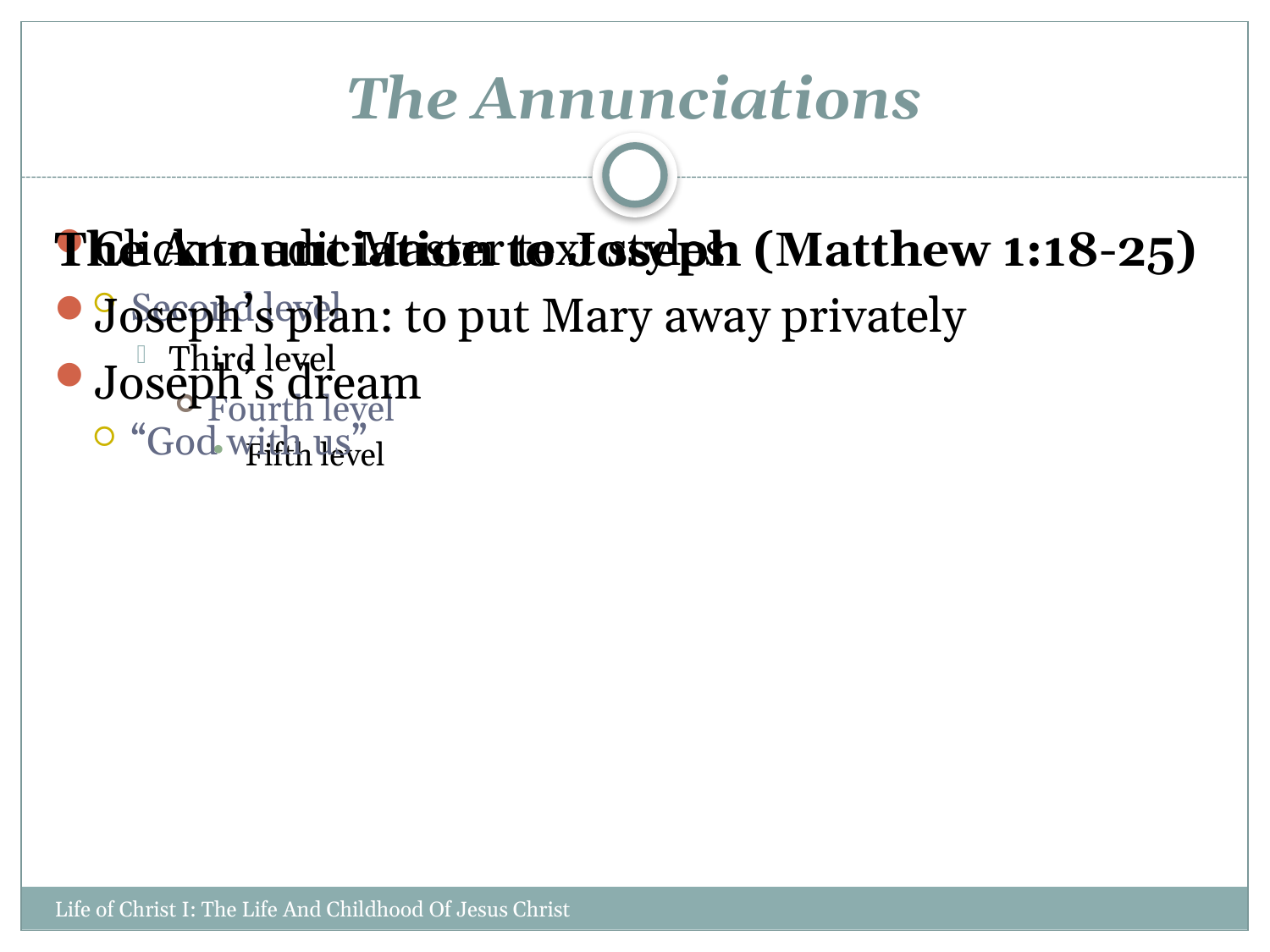

# The Annunciations

The Annunciation to Joseph (Matthew 1:18-25)
Joseph’s plan: to put Mary away privately
Joseph’s dream
“God with us”

Life of Christ I: The Life And Childhood Of Jesus Christ